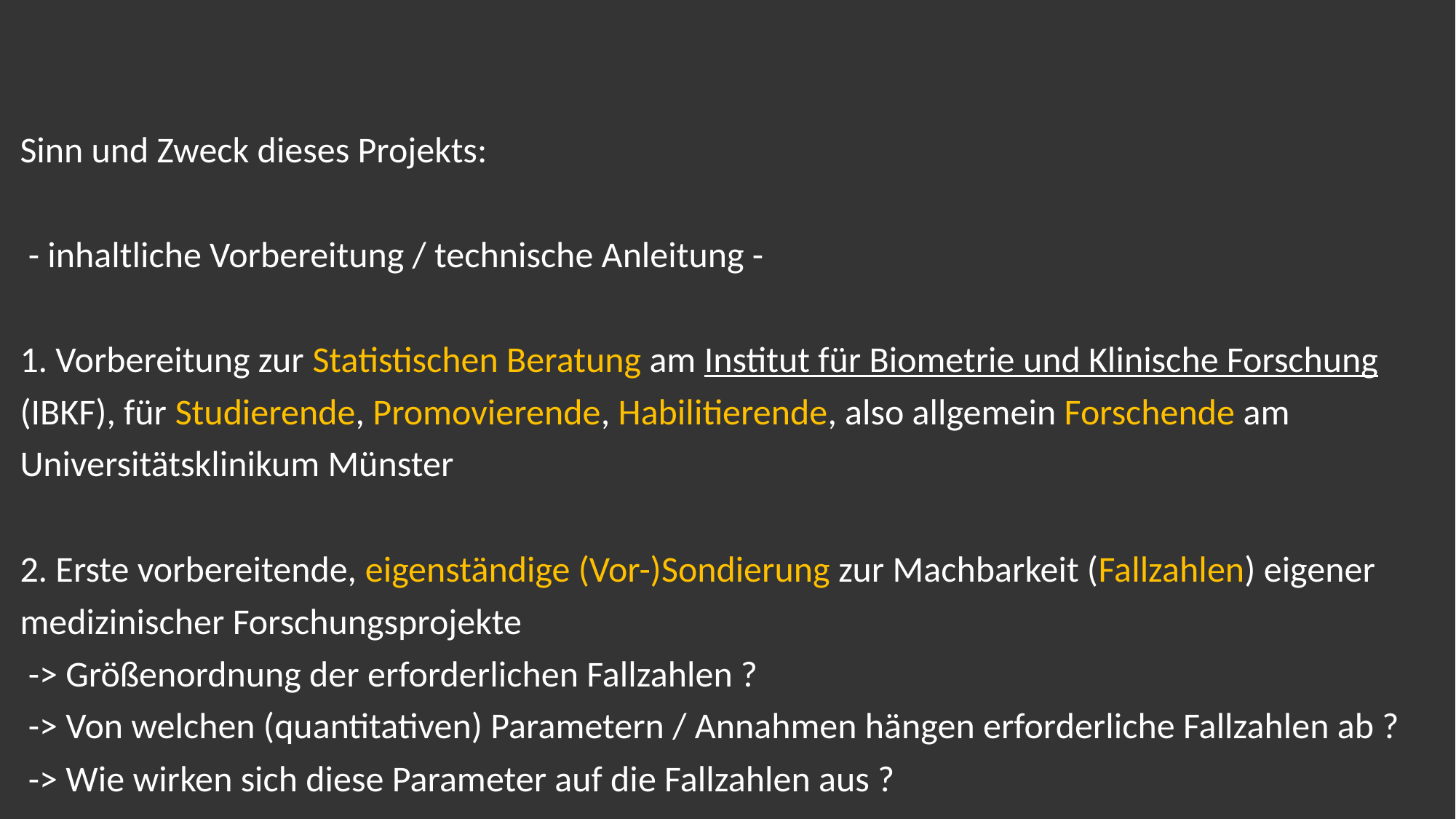

Sinn und Zweck dieses Projekts:

 - inhaltliche Vorbereitung / technische Anleitung -

1. Vorbereitung zur Statistischen Beratung am Institut für Biometrie und Klinische Forschung (IBKF), für Studierende, Promovierende, Habilitierende, also allgemein Forschende am Universitätsklinikum Münster

2. Erste vorbereitende, eigenständige (Vor-)Sondierung zur Machbarkeit (Fallzahlen) eigener medizinischer Forschungsprojekte
 -> Größenordnung der erforderlichen Fallzahlen ?
 -> Von welchen (quantitativen) Parametern / Annahmen hängen erforderliche Fallzahlen ab ?
 -> Wie wirken sich diese Parameter auf die Fallzahlen aus ?